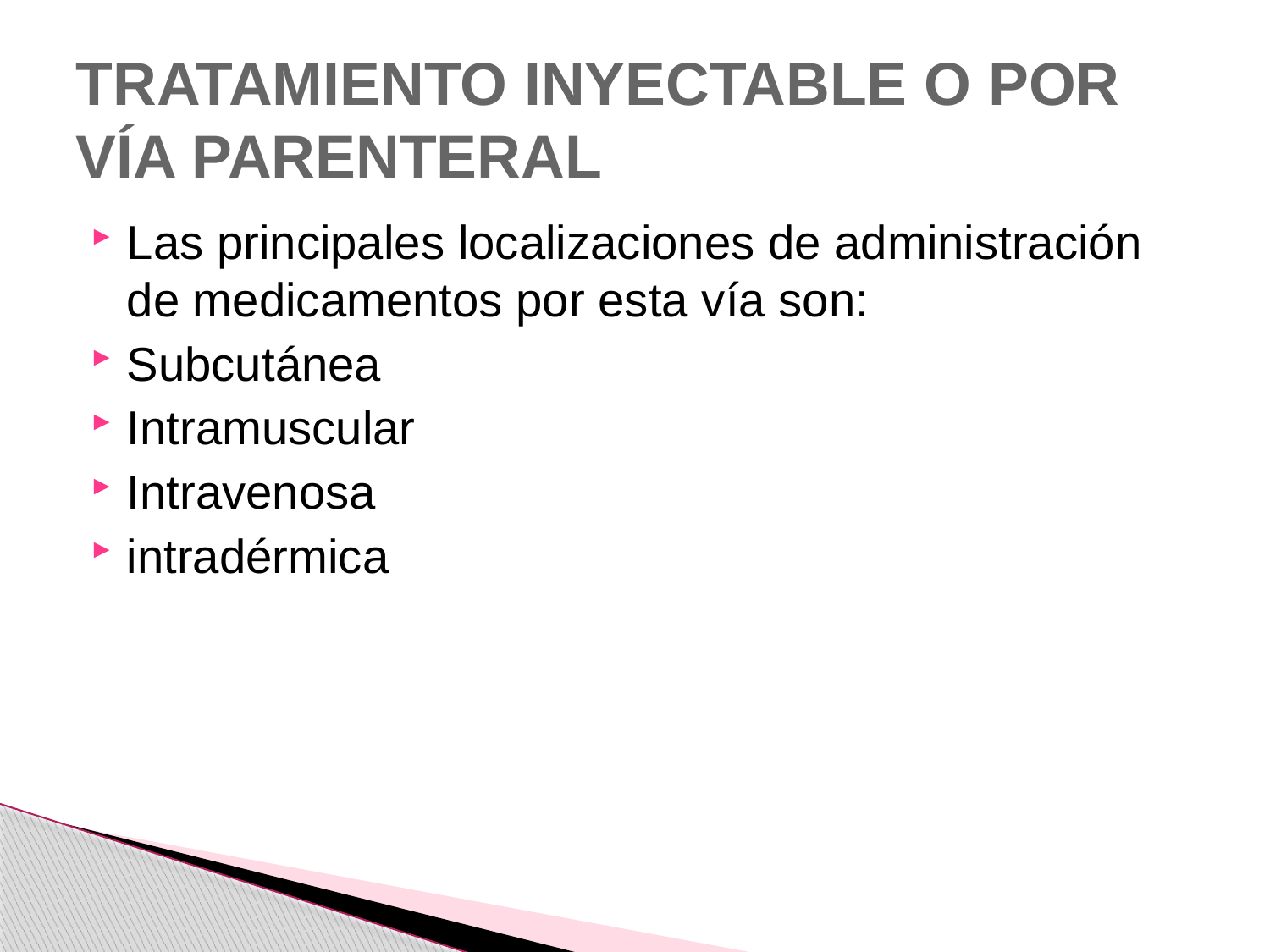

# TRATAMIENTO INYECTABLE O POR VÍA PARENTERAL
Las principales localizaciones de administración de medicamentos por esta vía son:
Subcutánea
Intramuscular
Intravenosa
intradérmica